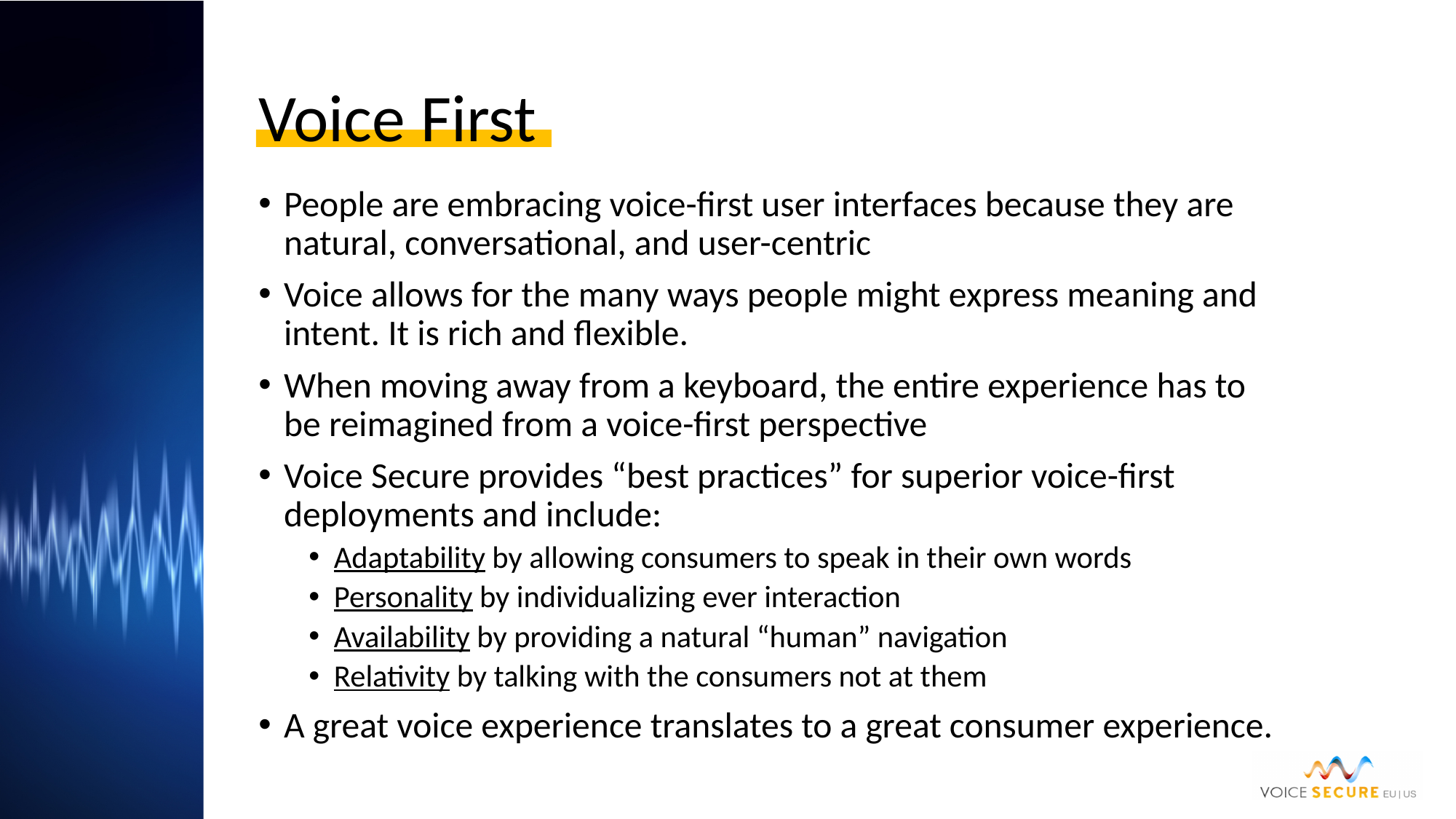

# Voice First

People are embracing voice-first user interfaces because they are natural, conversational, and user-centric
Voice allows for the many ways people might express meaning and intent. It is rich and flexible.
When moving away from a keyboard, the entire experience has to be reimagined from a voice-first perspective
Voice Secure provides “best practices” for superior voice-first deployments and include:
Adaptability by allowing consumers to speak in their own words
Personality by individualizing ever interaction
Availability by providing a natural “human” navigation
Relativity by talking with the consumers not at them
A great voice experience translates to a great consumer experience.